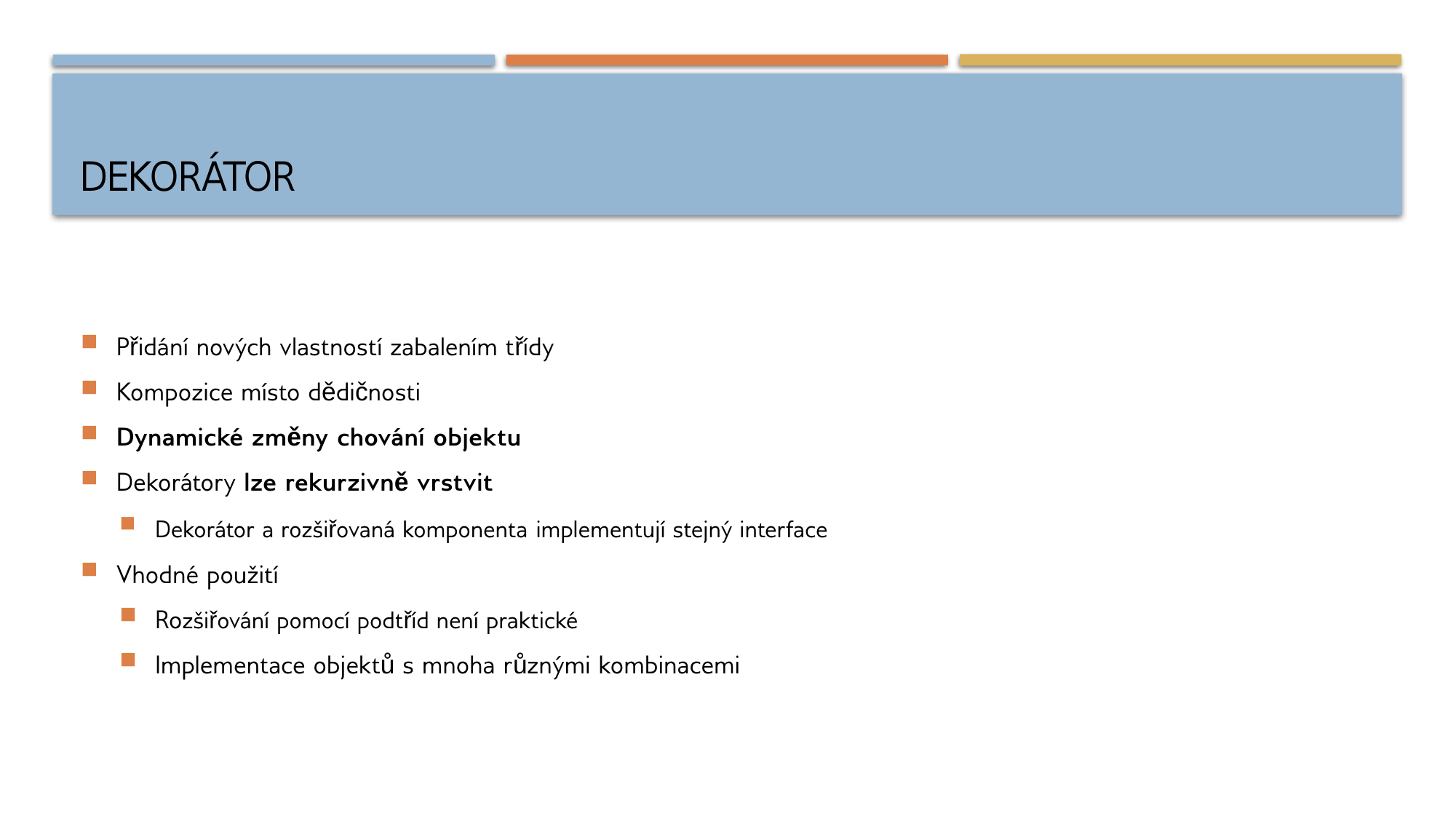

Dekorátor
Přidání nových vlastností zabalením třídy
Kompozice místo dědičnosti
Dynamické změny chování objektu
Dekorátory lze rekurzivně vrstvit
Dekorátor a rozšiřovaná komponenta implementují stejný interface
Vhodné použití
Rozšiřování pomocí podtříd není praktické
Implementace objektů s mnoha různými kombinacemi